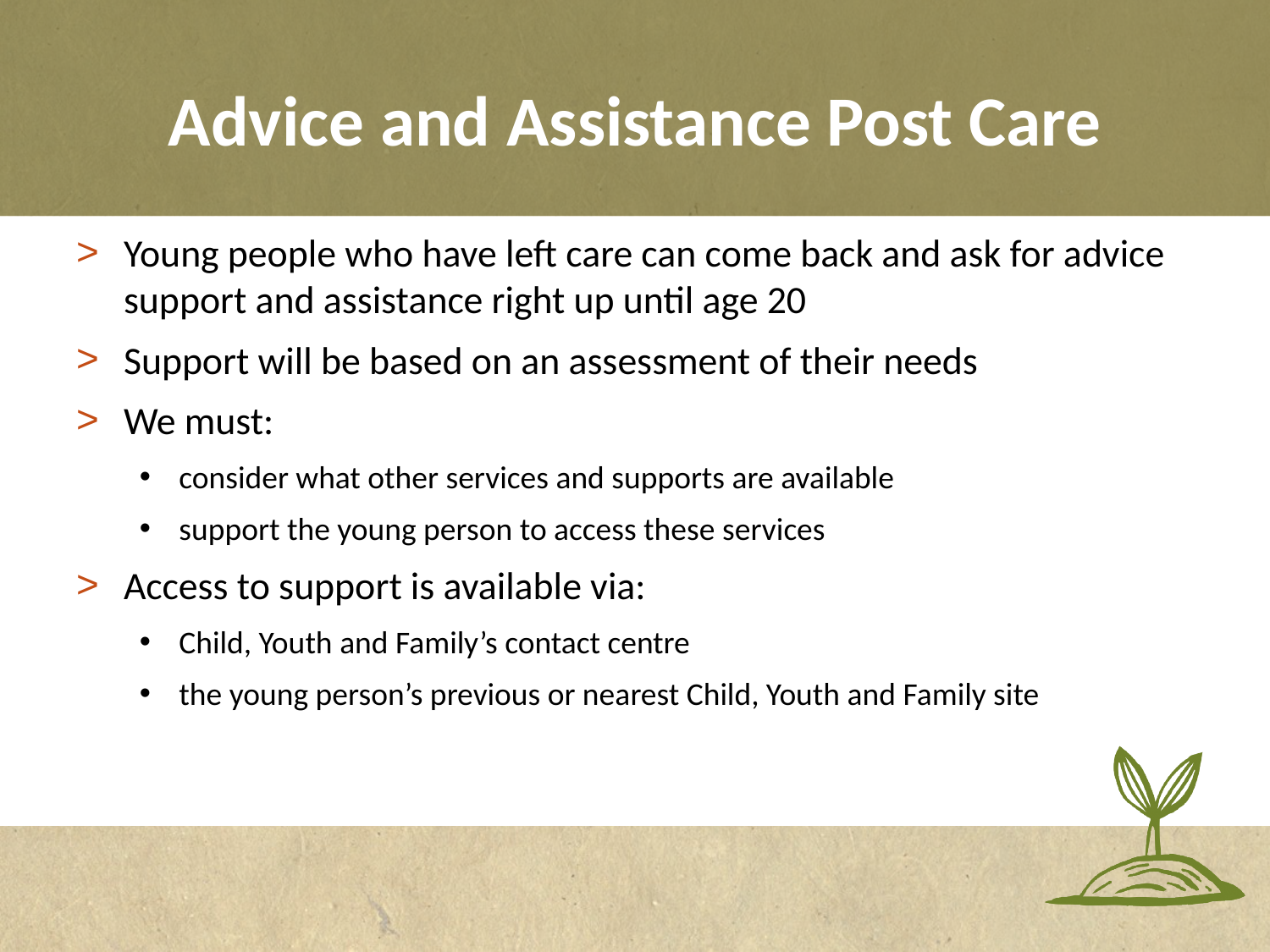

# Advice and Assistance Post Care
Young people who have left care can come back and ask for advice support and assistance right up until age 20
Support will be based on an assessment of their needs
We must:
consider what other services and supports are available
support the young person to access these services
Access to support is available via:
Child, Youth and Family’s contact centre
the young person’s previous or nearest Child, Youth and Family site